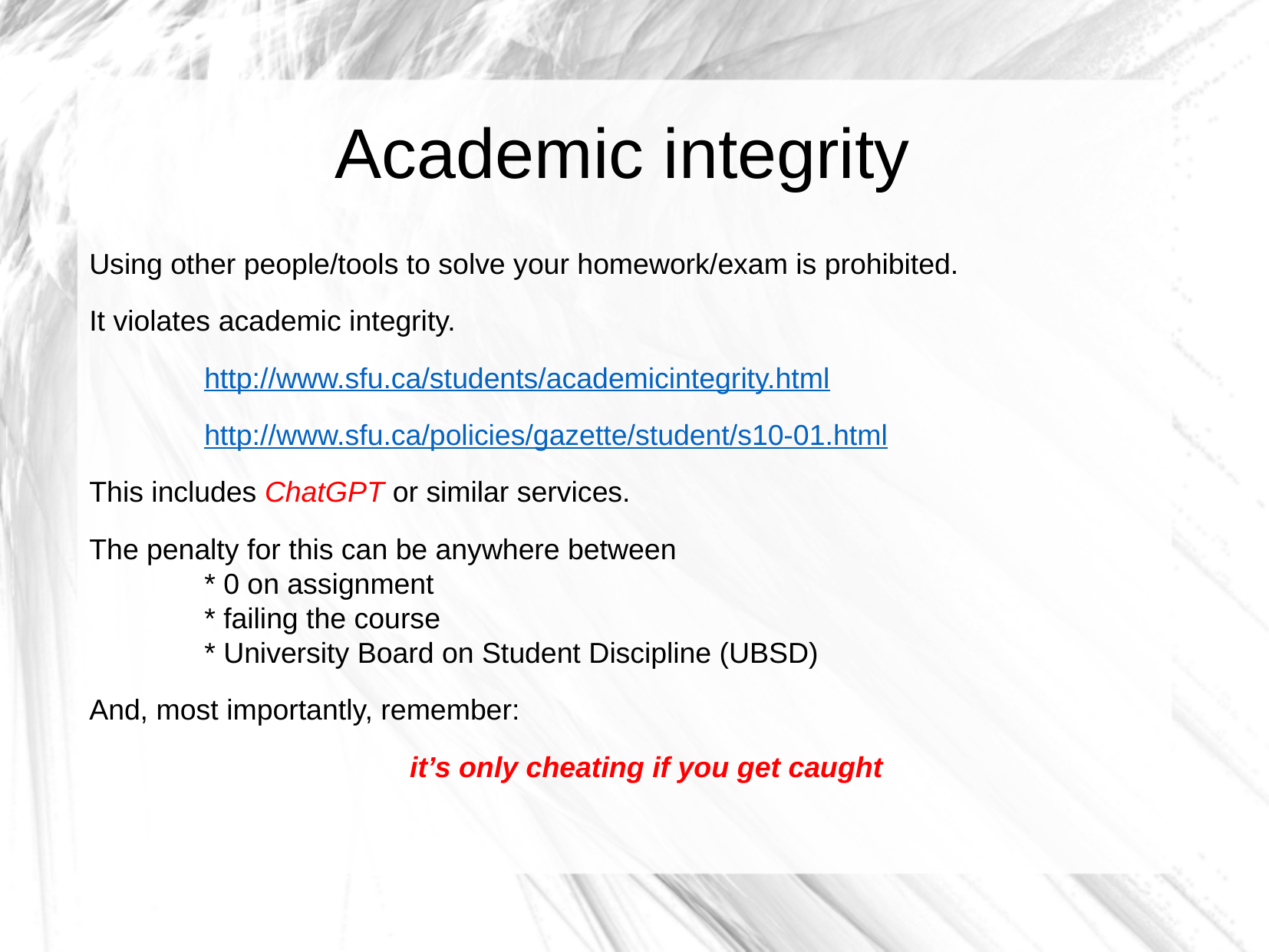

Academic integrity
Using other people/tools to solve your homework/exam is prohibited.
It violates academic integrity.
	http://www.sfu.ca/students/academicintegrity.html
	http://www.sfu.ca/policies/gazette/student/s10-01.html
This includes ChatGPT or similar services.
The penalty for this can be anywhere between
	* 0 on assignment
	* failing the course
	* University Board on Student Discipline (UBSD)
And, most importantly, remember:
it’s only cheating if you get caught